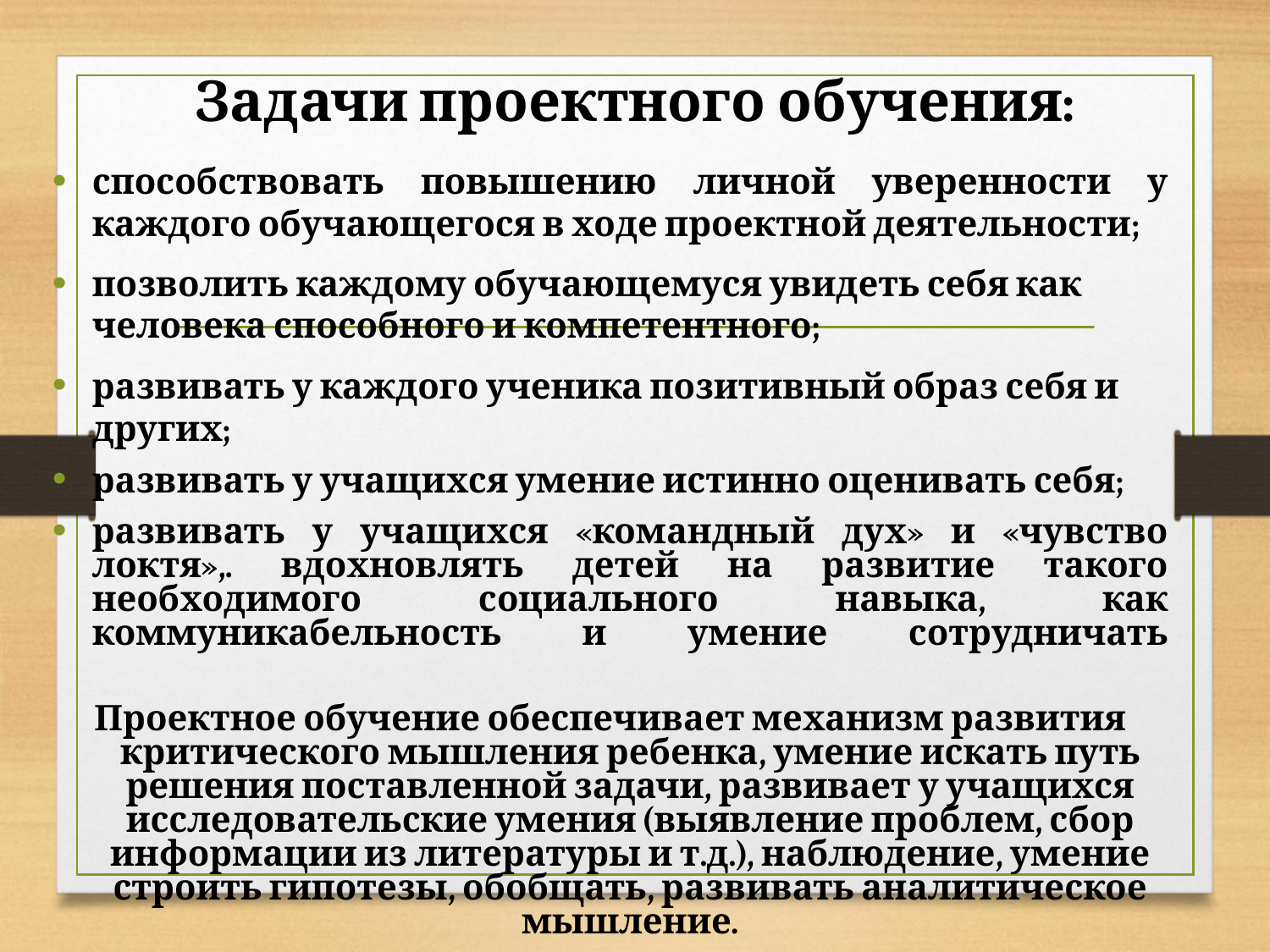

# Задачи проектного обучения:

способствовать повышению личной уверенности у каждого обучающегося в ходе проектной деятельности;
позволить каждому обучающемуся увидеть себя как человека способного и компетентного;
развивать у каждого ученика позитивный образ себя и других;
развивать у учащихся умение истинно оценивать себя;
развивать у учащихся «командный дух» и «чувство локтя»,. вдохновлять детей на развитие такого необходимого социального навыка, как коммуникабельность и умение сотрудничать
Проектное обучение обеспечивает механизм развития критического мышления ребенка, умение искать путь решения поставленной задачи, развивает у учащихся исследовательские умения (выявление проблем, сбор информации из литературы и т.д.), наблюдение, умение строить гипотезы, обобщать, развивать аналитическое мышление.